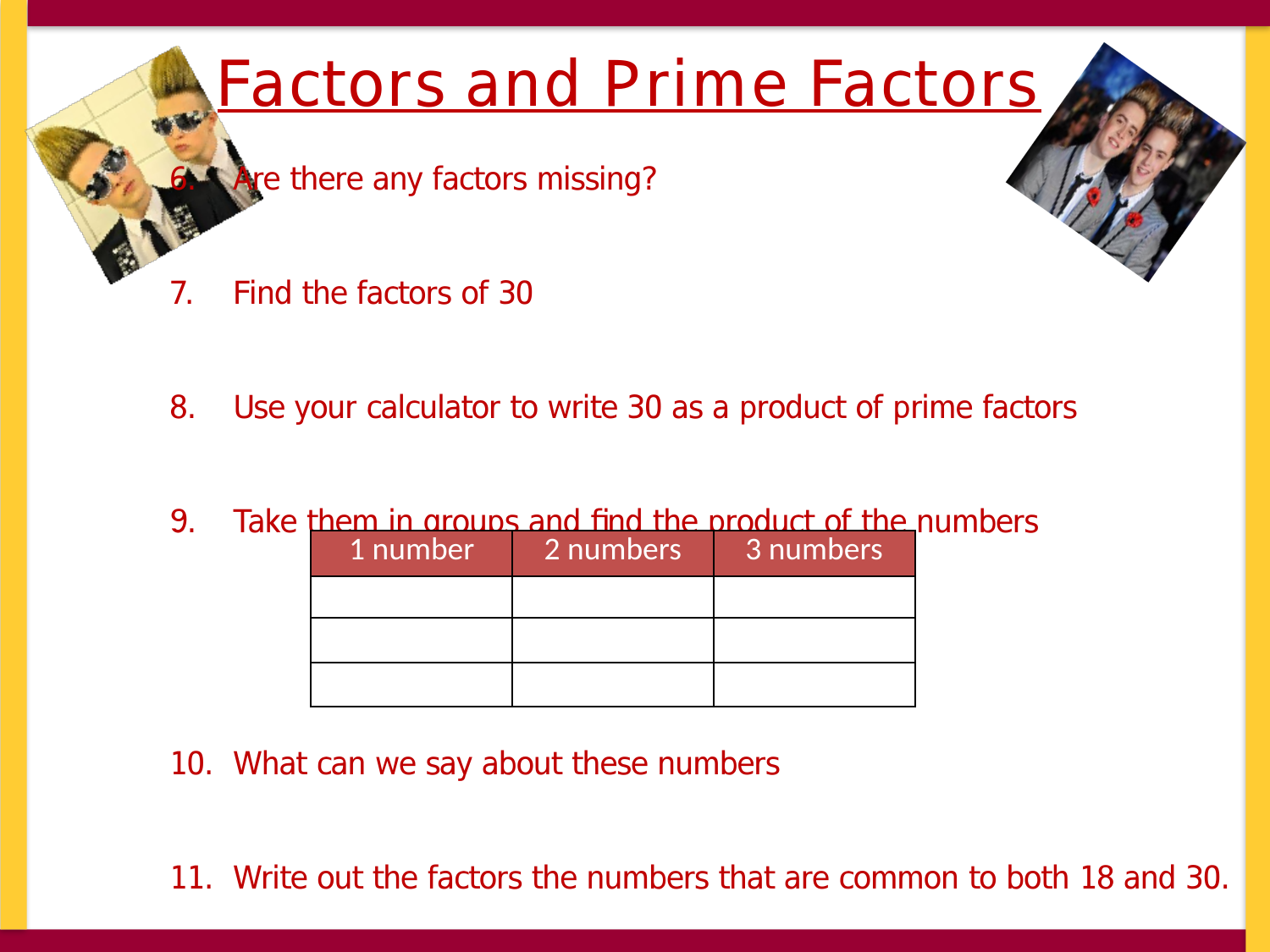

Are there any factors missing?
Find the factors of 30
Use your calculator to write 30 as a product of prime factors
Take them in groups and find the product of the numbers

What can we say about these numbers
Write out the factors the numbers that are common to both 18 and 30.
| 1 number | 2 numbers | 3 numbers |
| --- | --- | --- |
|  |  |  |
|  |  |  |
|  |  |  |